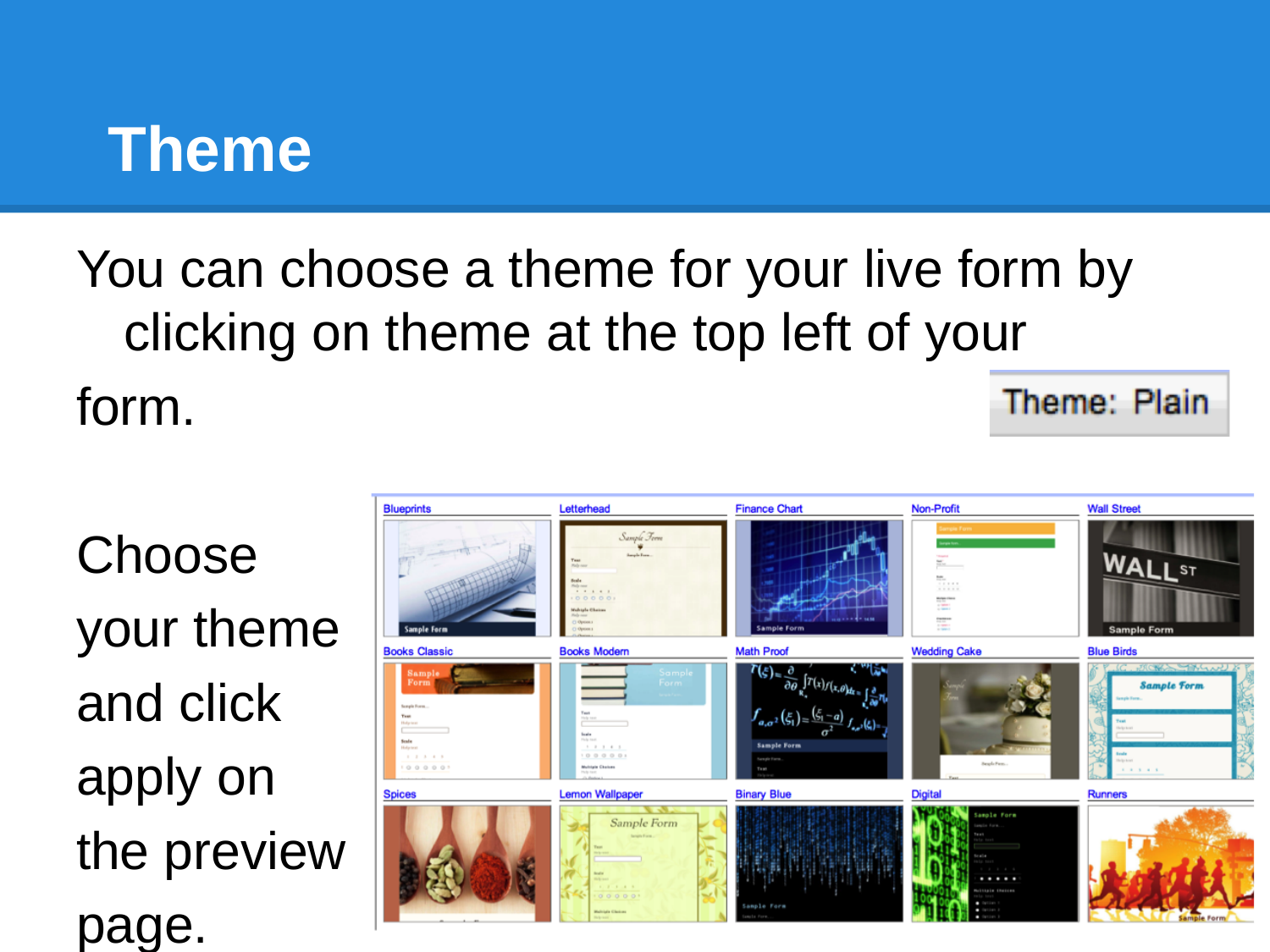

# Theme
You can choose a theme for your live form by clicking on theme at the top left of your
form.

Choose
your theme
and click
apply on
the preview
page.